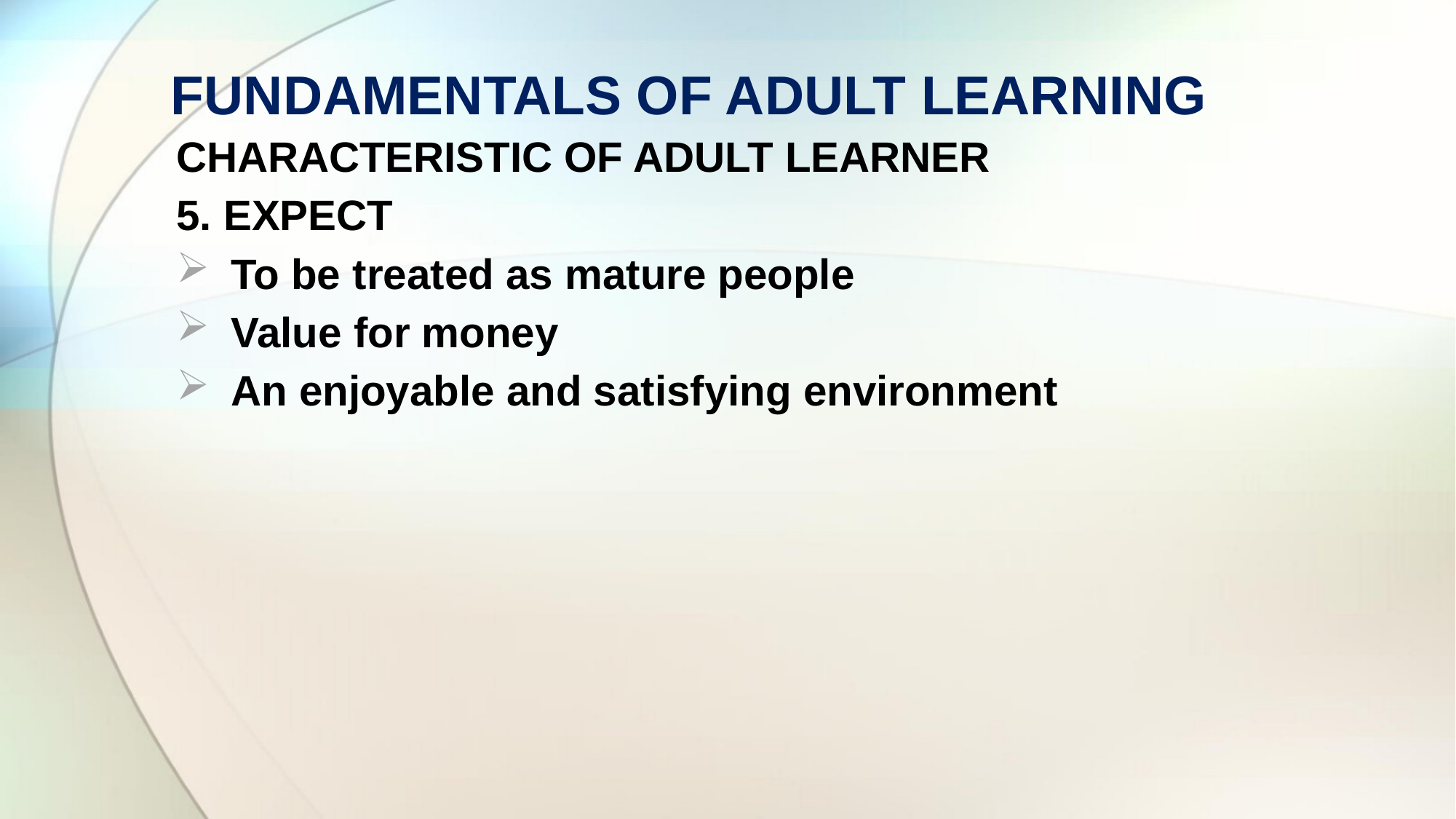

# FUNDAMENTALS OF ADULT LEARNING
CHARACTERISTIC OF ADULT LEARNER
5. EXPECT
To be treated as mature people
Value for money
An enjoyable and satisfying environment